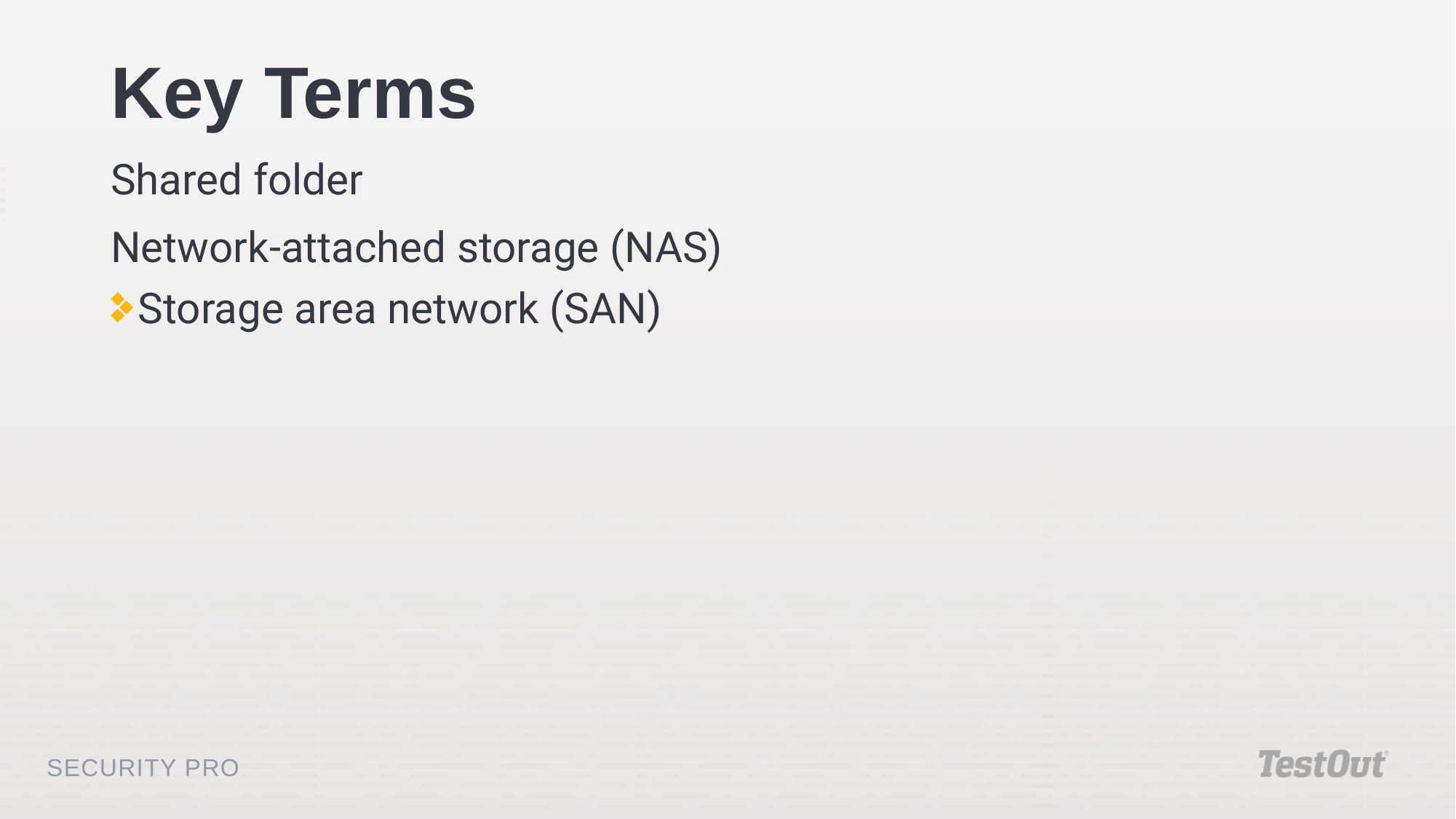

# Key Terms
Shared folder
Network-attached storage (NAS)
Storage area network (SAN)
Security Pro